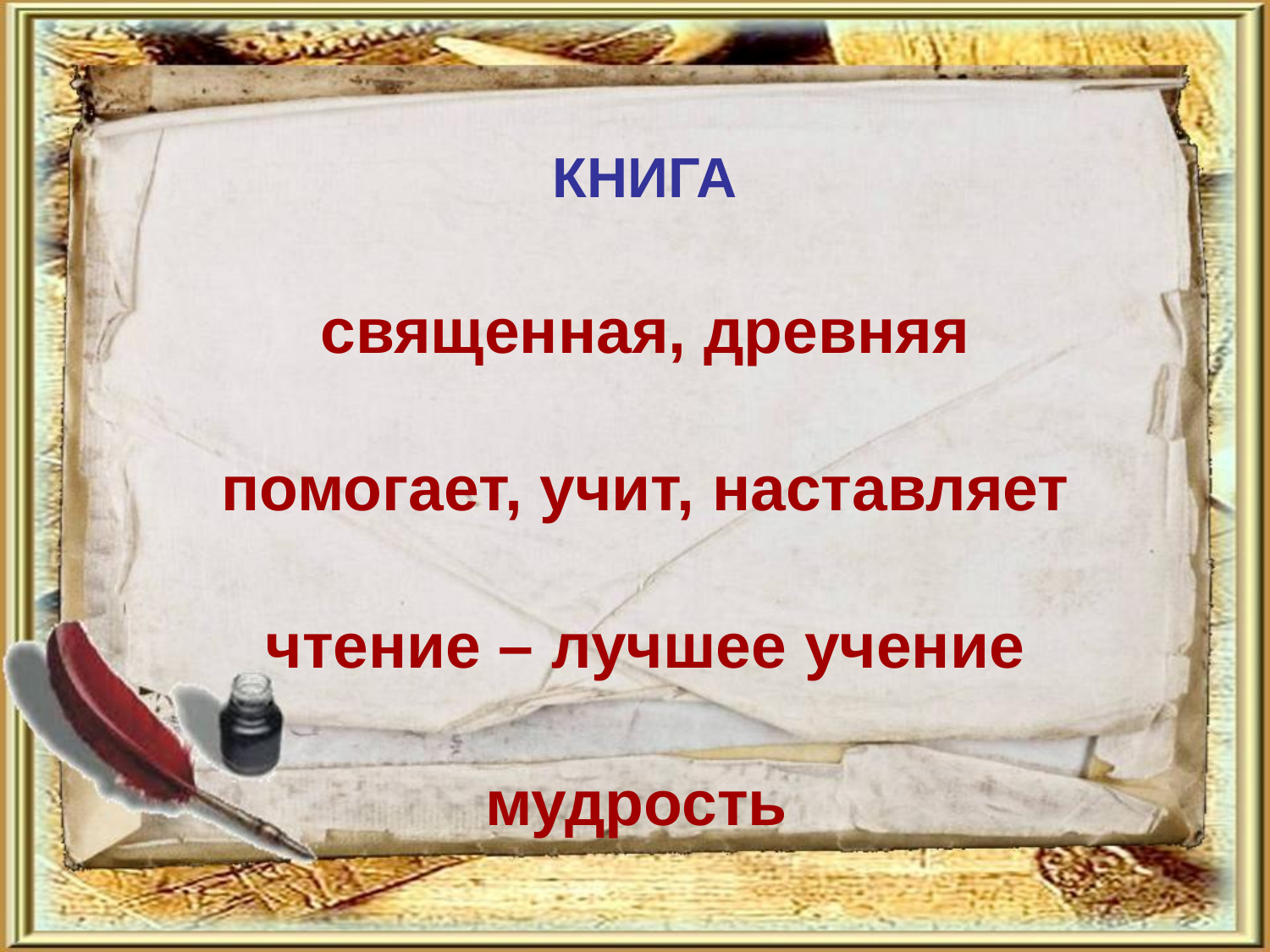

КНИГА
священная, древняя
помогает, учит, наставляет
чтение – лучшее учение
мудрость